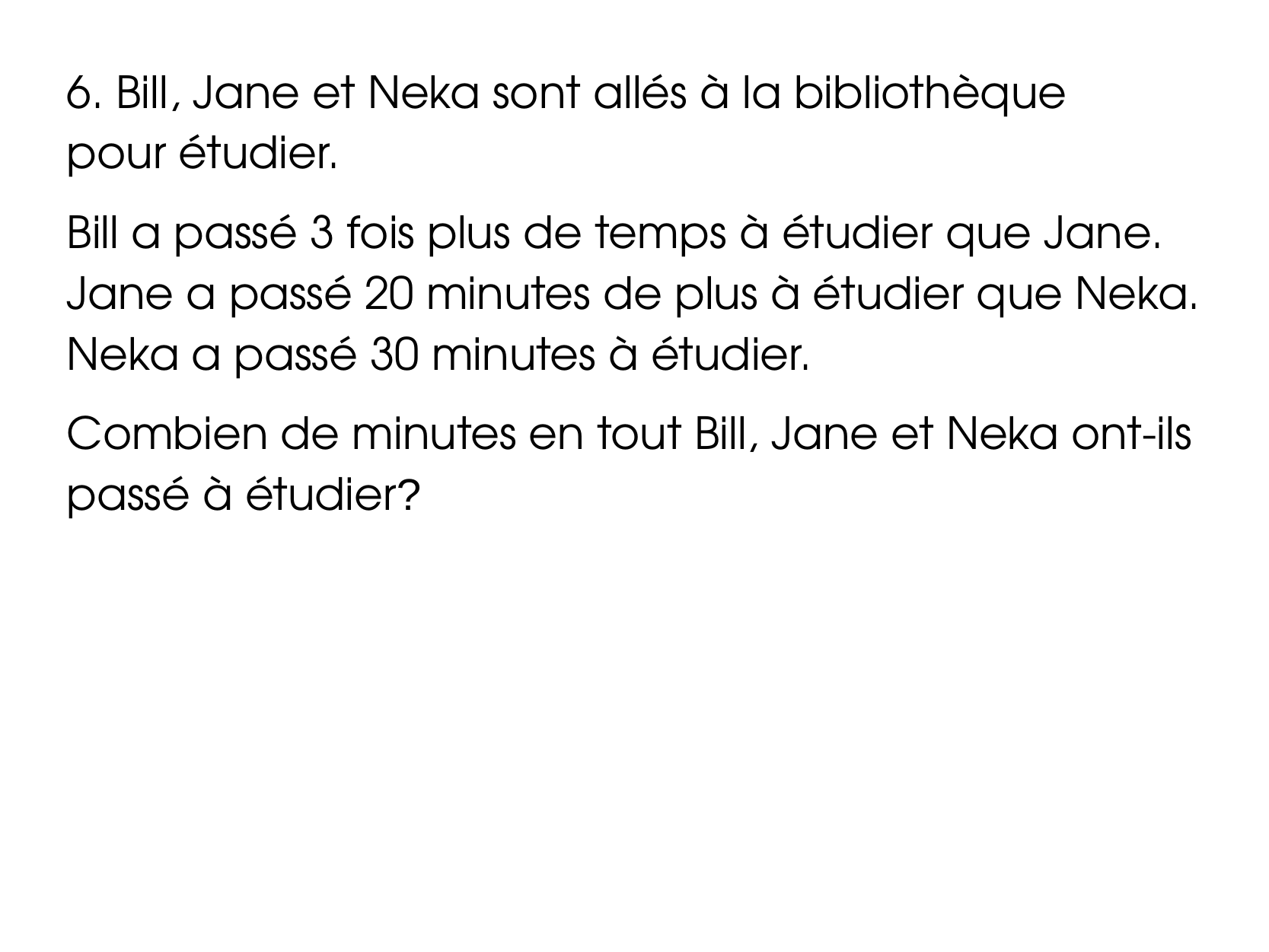

6. Bill, Jane et Neka sont allés à la bibliothèque
pour étudier.
Bill a passé 3 fois plus de temps à étudier que Jane. Jane a passé 20 minutes de plus à étudier que Neka. Neka a passé 30 minutes à étudier.
Combien de minutes en tout Bill, Jane et Neka ont-ils passé à étudier?